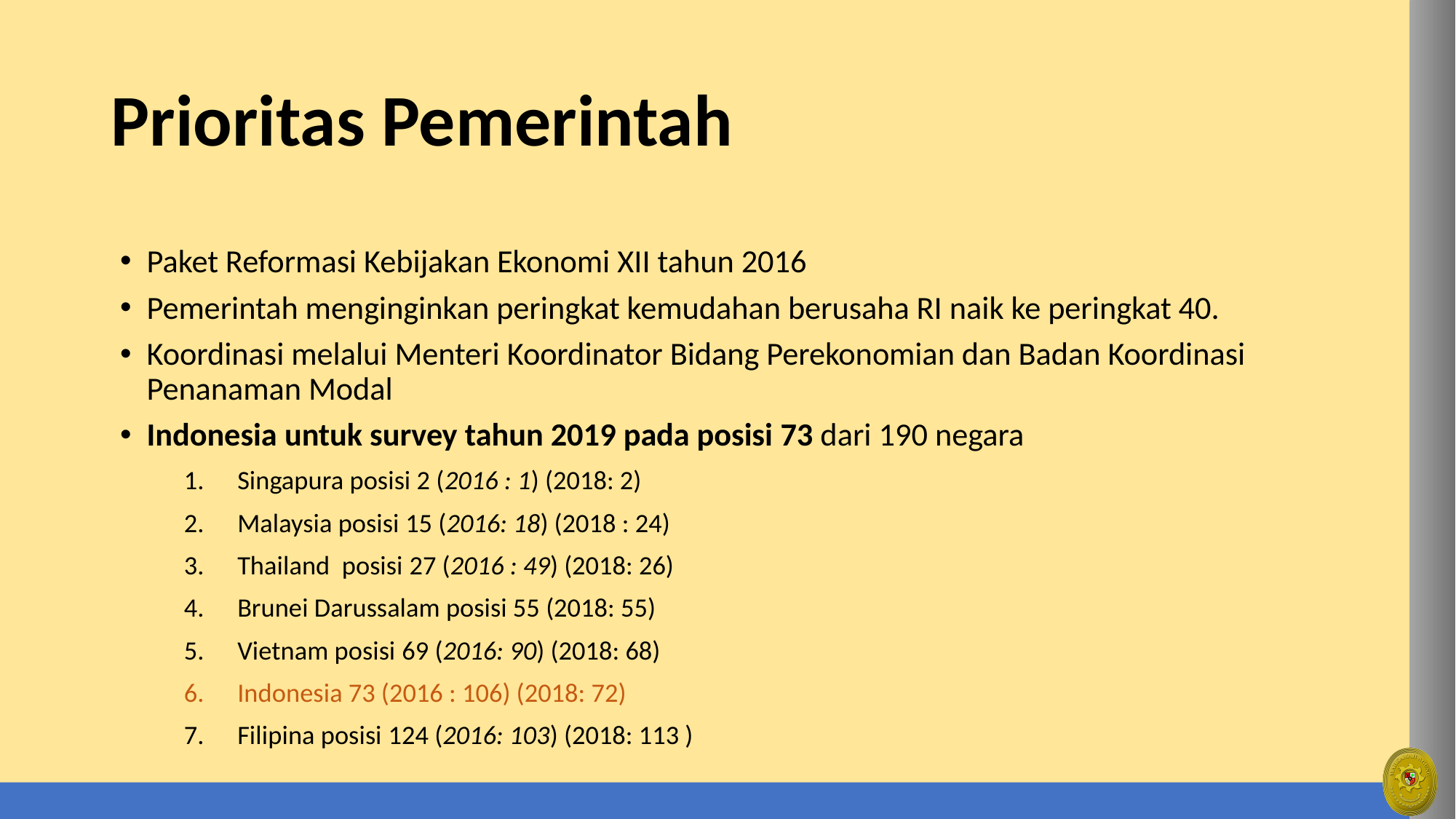

# Prioritas Pemerintah
Paket Reformasi Kebijakan Ekonomi XII tahun 2016
Pemerintah menginginkan peringkat kemudahan berusaha RI naik ke peringkat 40.
Koordinasi melalui Menteri Koordinator Bidang Perekonomian dan Badan Koordinasi Penanaman Modal
Indonesia untuk survey tahun 2019 pada posisi 73 dari 190 negara
Singapura posisi 2 (2016 : 1) (2018: 2)
Malaysia posisi 15 (2016: 18) (2018 : 24)
Thailand  posisi 27 (2016 : 49) (2018: 26)
Brunei Darussalam posisi 55 (2018: 55)
Vietnam posisi 69 (2016: 90) (2018: 68)
Indonesia 73 (2016 : 106) (2018: 72)
Filipina posisi 124 (2016: 103) (2018: 113 )